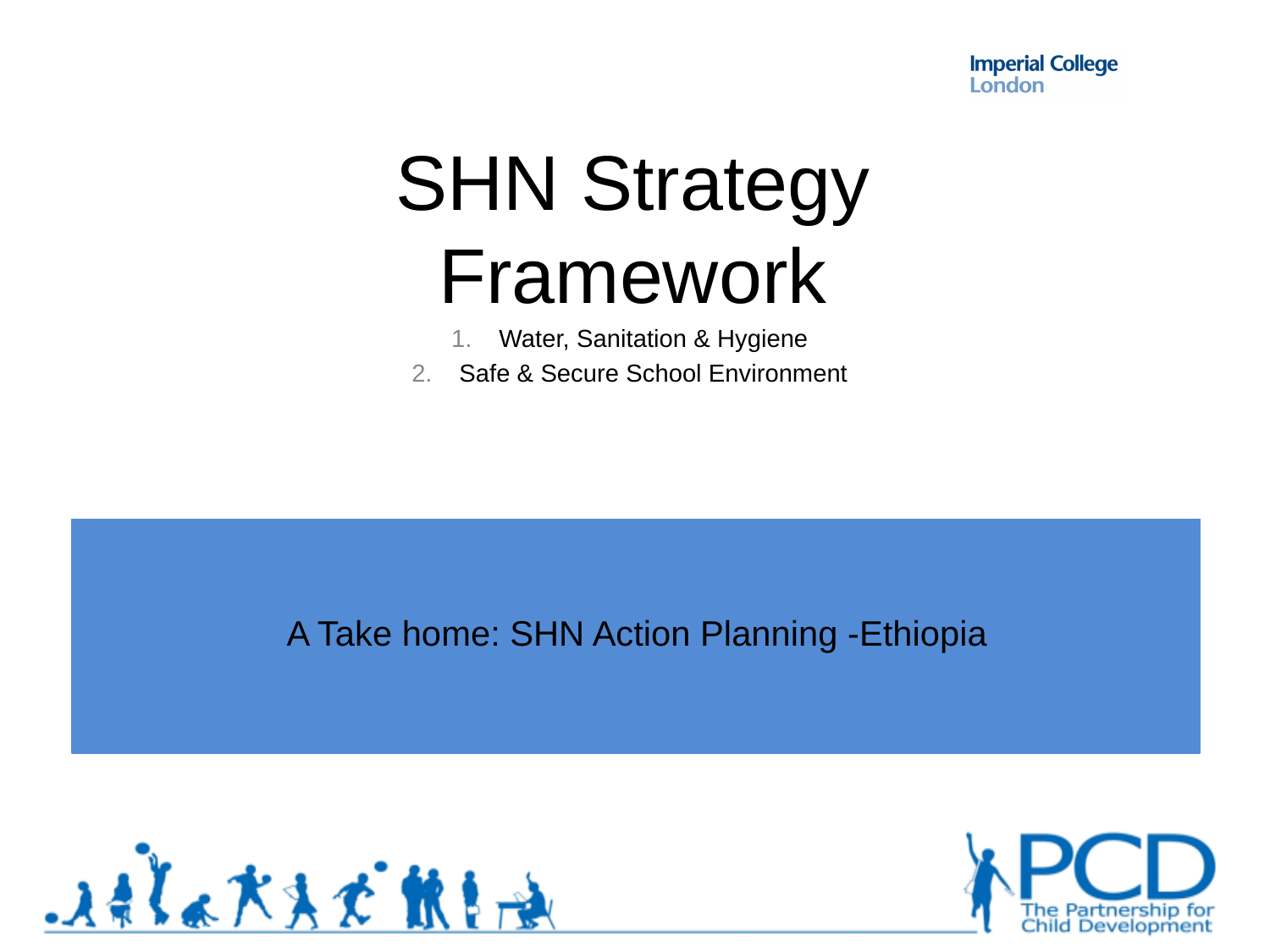

# SHN Strategy Framework
Water, Sanitation & Hygiene
Safe & Secure School Environment

A Take home: SHN Action Planning -Ethiopia